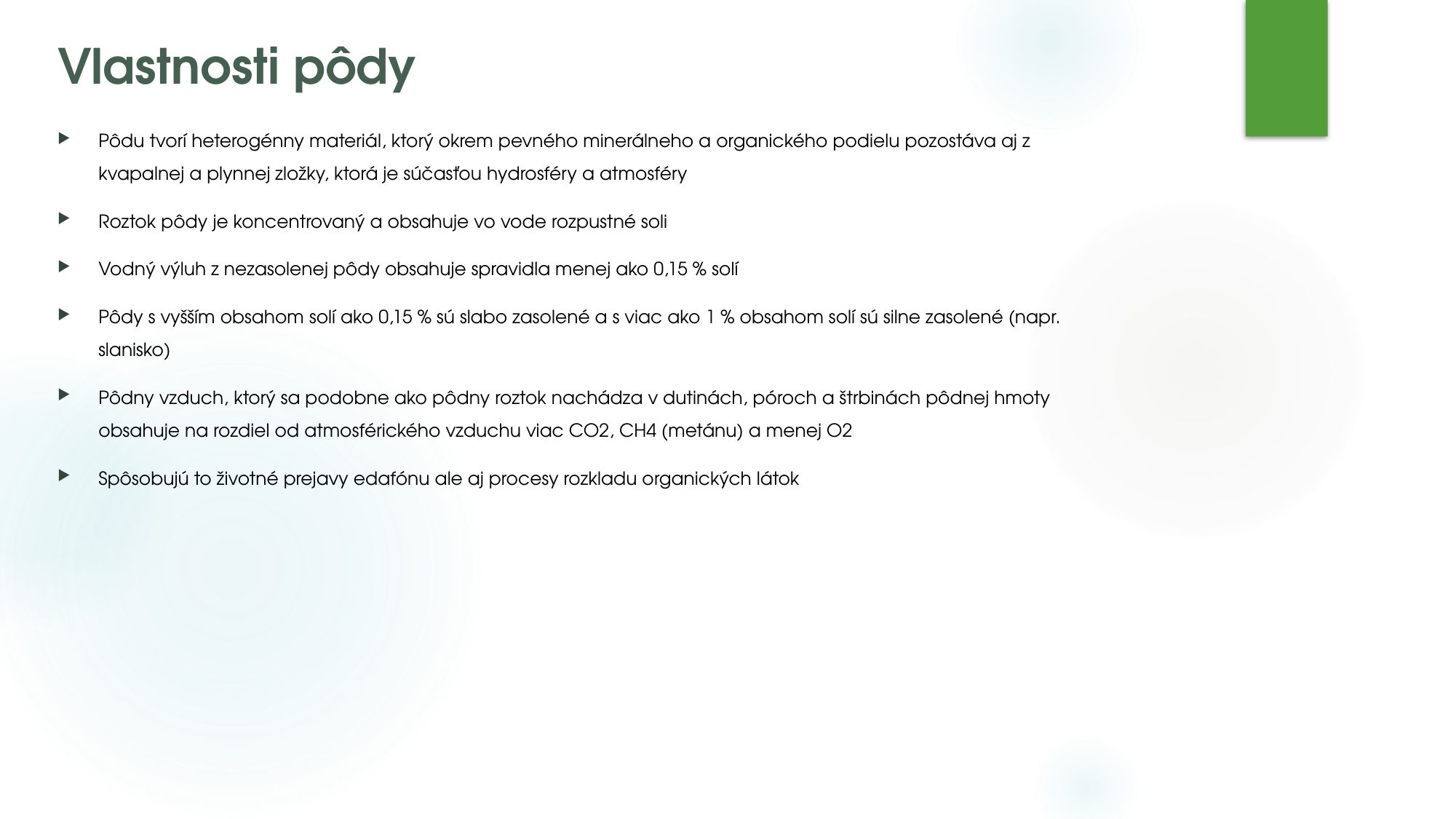

# Vlastnosti pôdy
Pôdu tvorí heterogénny materiál, ktorý okrem pevného minerálneho a organického podielu pozostáva aj z kvapalnej a plynnej zložky, ktorá je súčasťou hydrosféry a atmosféry
Roztok pôdy je koncentrovaný a obsahuje vo vode rozpustné soli
Vodný výluh z nezasolenej pôdy obsahuje spravidla menej ako 0,15 % solí
Pôdy s vyšším obsahom solí ako 0,15 % sú slabo zasolené a s viac ako 1 % obsahom solí sú silne zasolené (napr. slanisko)
Pôdny vzduch, ktorý sa podobne ako pôdny roztok nachádza v dutinách, póroch a štrbinách pôdnej hmoty obsahuje na rozdiel od atmosférického vzduchu viac CO2, CH4 (metánu) a menej O2
Spôsobujú to životné prejavy edafónu ale aj procesy rozkladu organických látok